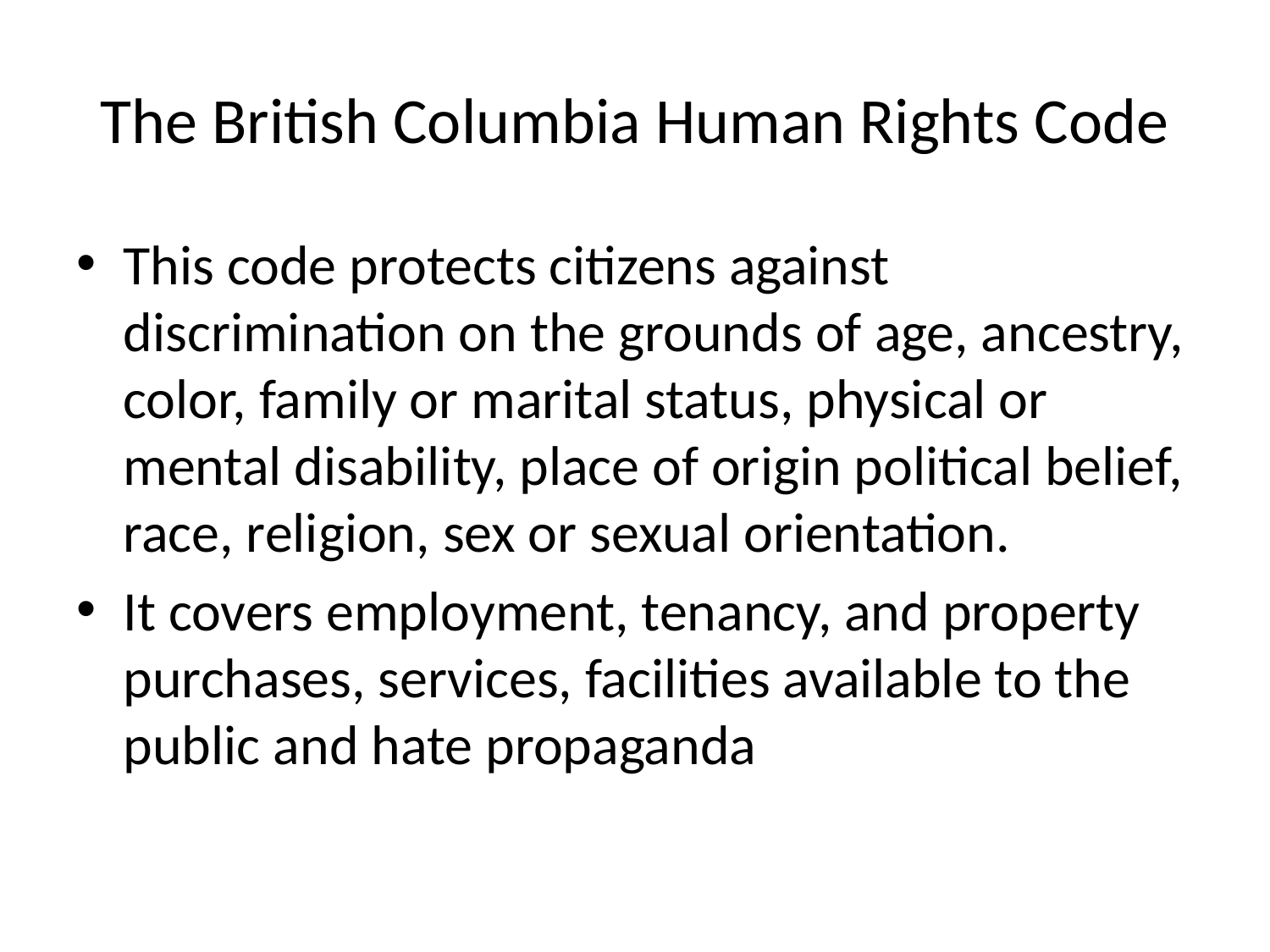

# The British Columbia Human Rights Code
This code protects citizens against discrimination on the grounds of age, ancestry, color, family or marital status, physical or mental disability, place of origin political belief, race, religion, sex or sexual orientation.
It covers employment, tenancy, and property purchases, services, facilities available to the public and hate propaganda